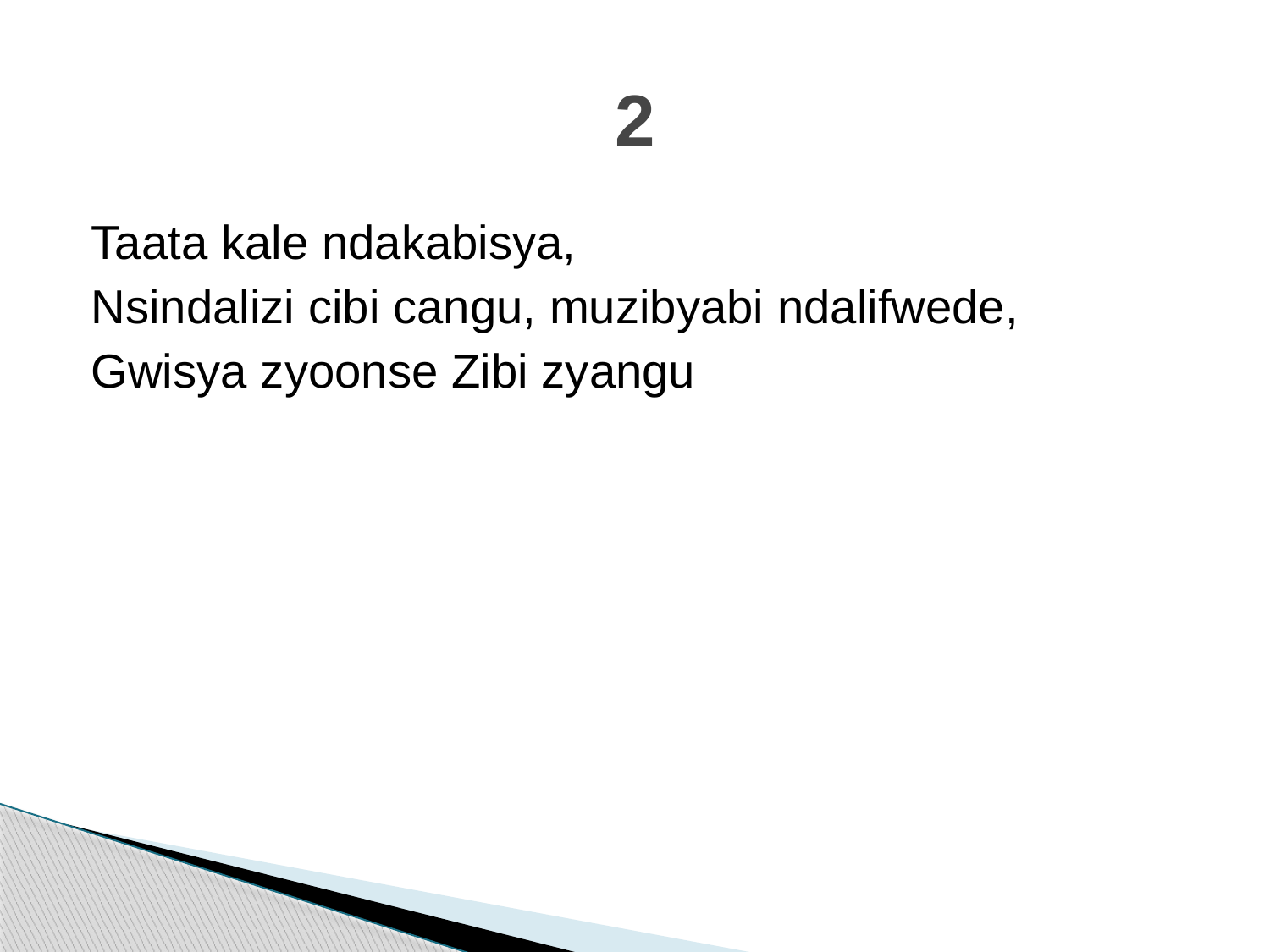

# 2
Taata kale ndakabisya,
Nsindalizi cibi cangu, muzibyabi ndalifwede,
Gwisya zyoonse Zibi zyangu